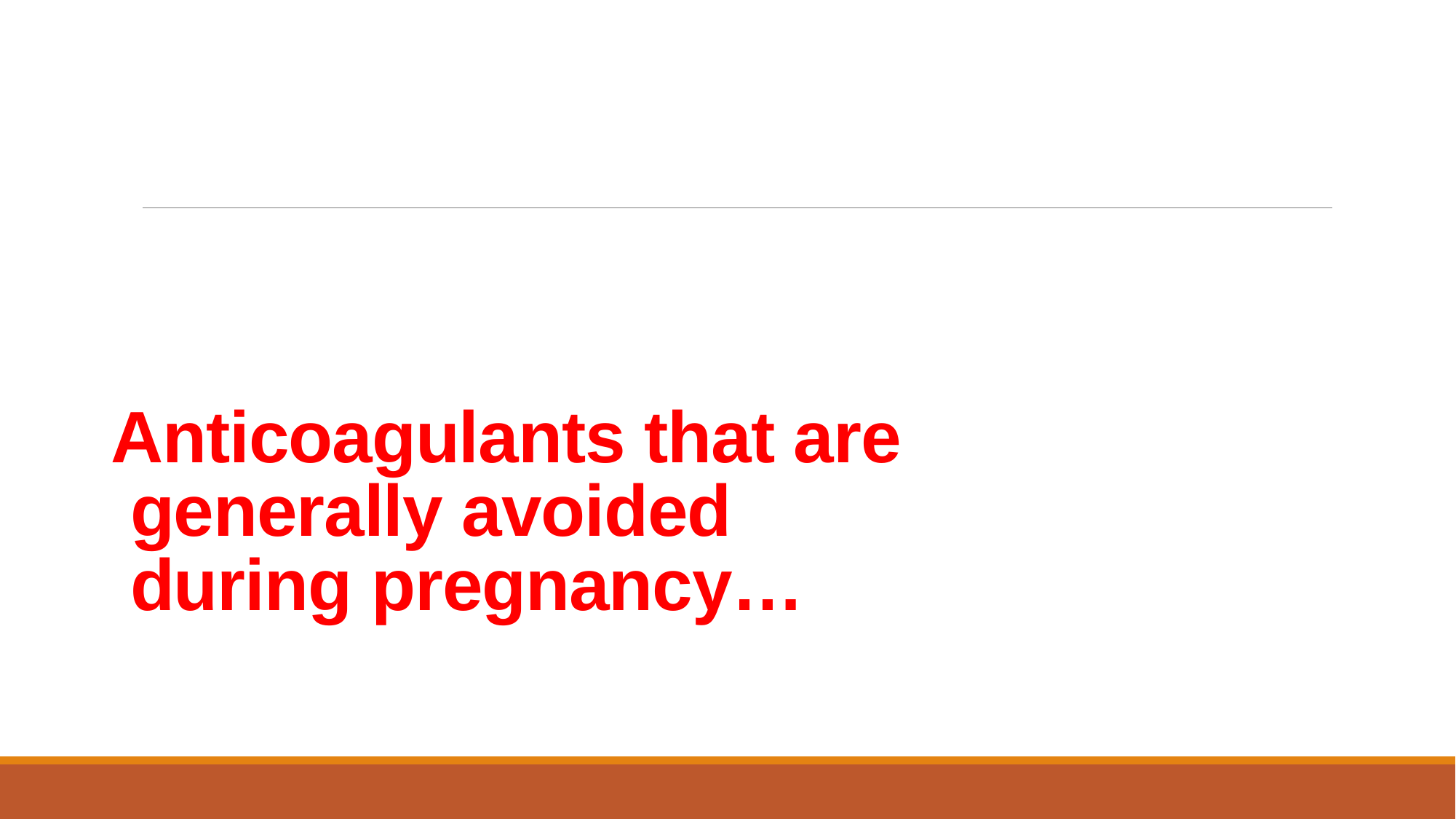

# Anticoagulants that are generally avoided during pregnancy…